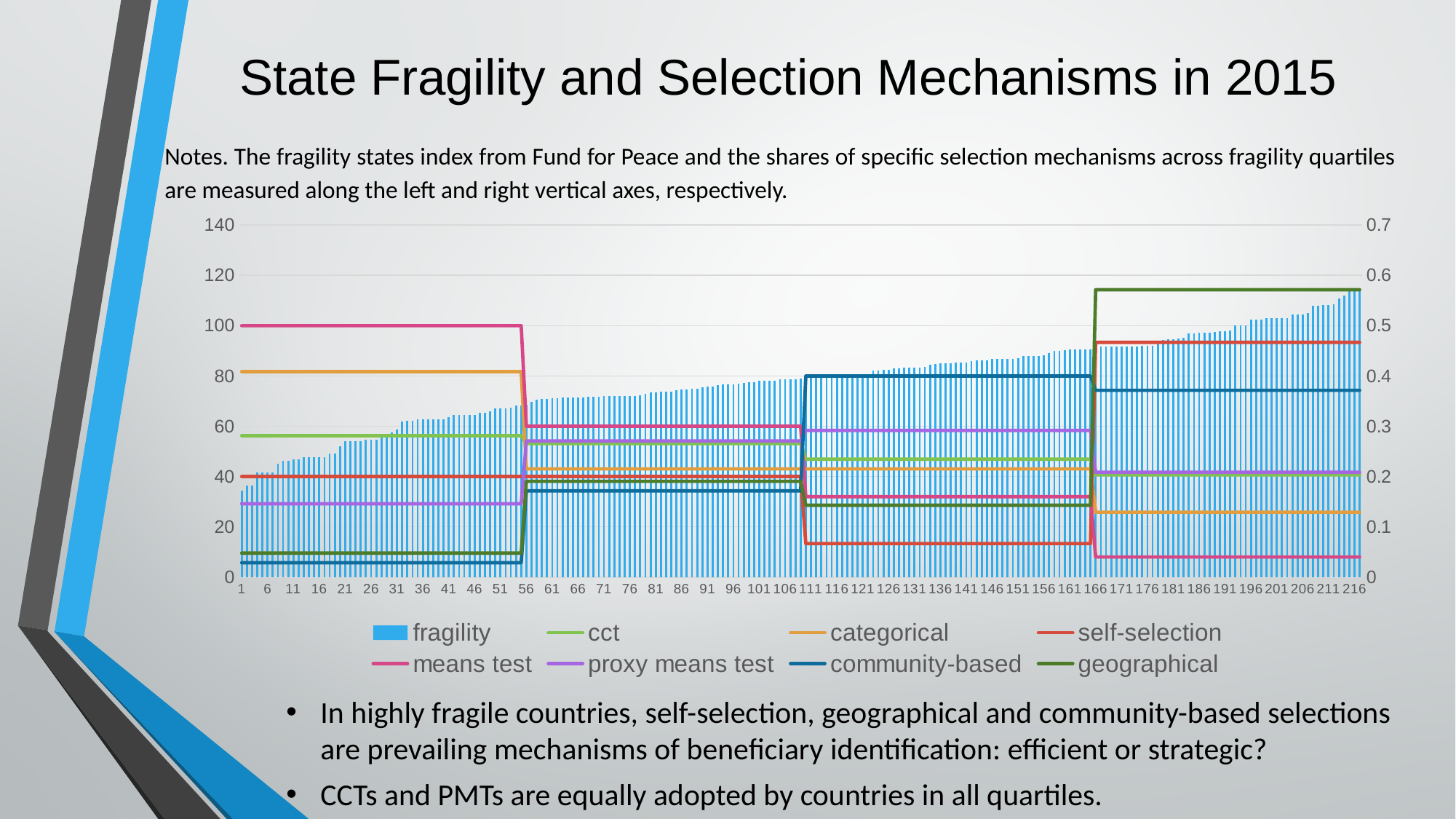

# State Fragility and Selection Mechanisms in 2015
Notes. The fragility states index from Fund for Peace and the shares of specific selection mechanisms across fragility quartiles are measured along the left and right vertical axes, respectively.

### Chart

| Category | fragility | cct | categorical | self-selection | means test | proxy means test | community-based | geographical |
|---|---|---|---|---|---|---|---|---|
In highly fragile countries, self-selection, geographical and community-based selections are prevailing mechanisms of beneficiary identification: efficient or strategic?
CCTs and PMTs are equally adopted by countries in all quartiles.